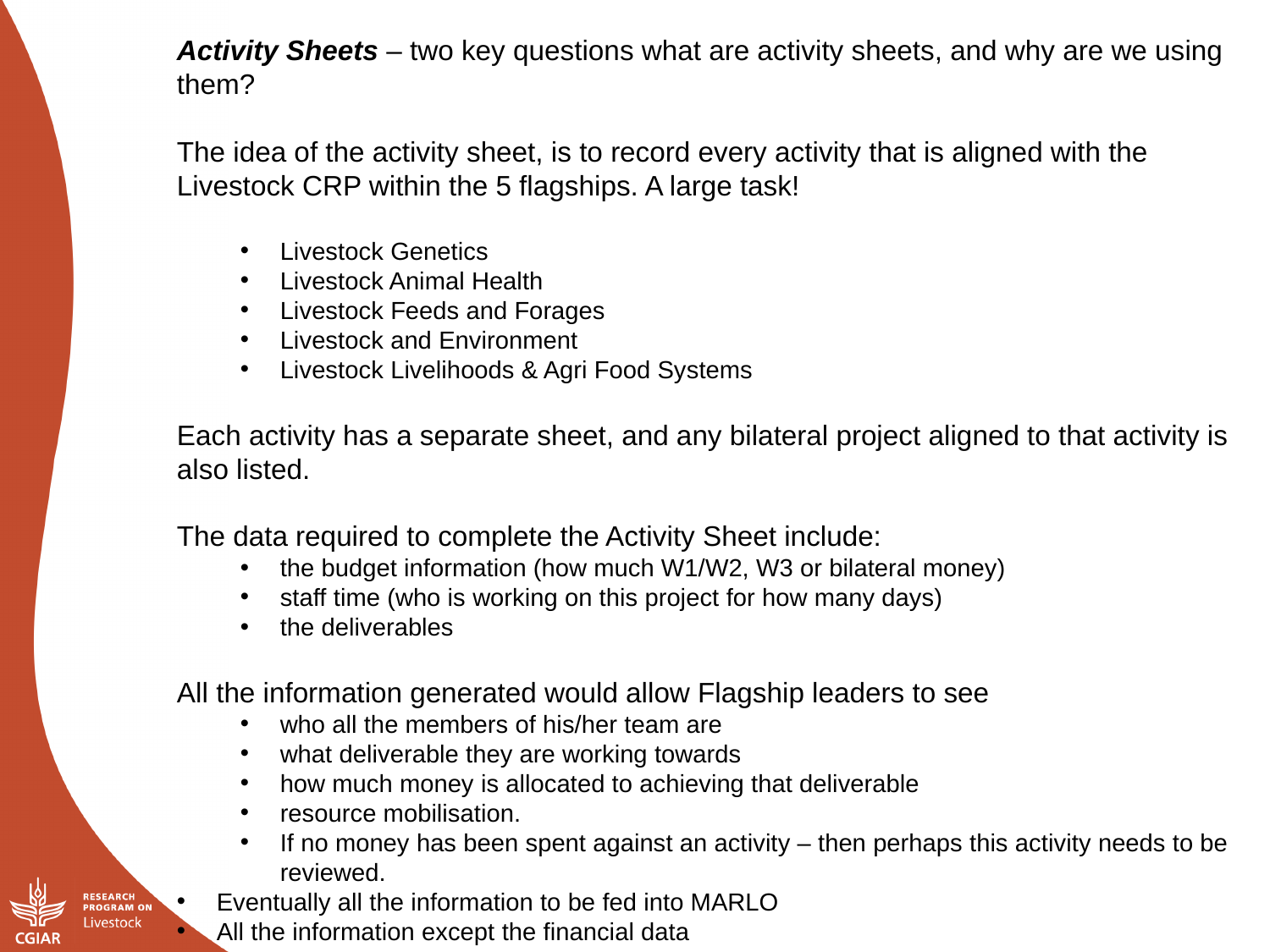

Activity Sheets – two key questions what are activity sheets, and why are we using them?

The idea of the activity sheet, is to record every activity that is aligned with the Livestock CRP within the 5 flagships. A large task!

Livestock Genetics
Livestock Animal Health
Livestock Feeds and Forages
Livestock and Environment
Livestock Livelihoods & Agri Food Systems

Each activity has a separate sheet, and any bilateral project aligned to that activity is also listed.

The data required to complete the Activity Sheet include:
the budget information (how much W1/W2, W3 or bilateral money)
staff time (who is working on this project for how many days)
the deliverables

All the information generated would allow Flagship leaders to see
who all the members of his/her team are
what deliverable they are working towards
how much money is allocated to achieving that deliverable
resource mobilisation.
If no money has been spent against an activity – then perhaps this activity needs to be reviewed.
Eventually all the information to be fed into MARLO
All the information except the financial data